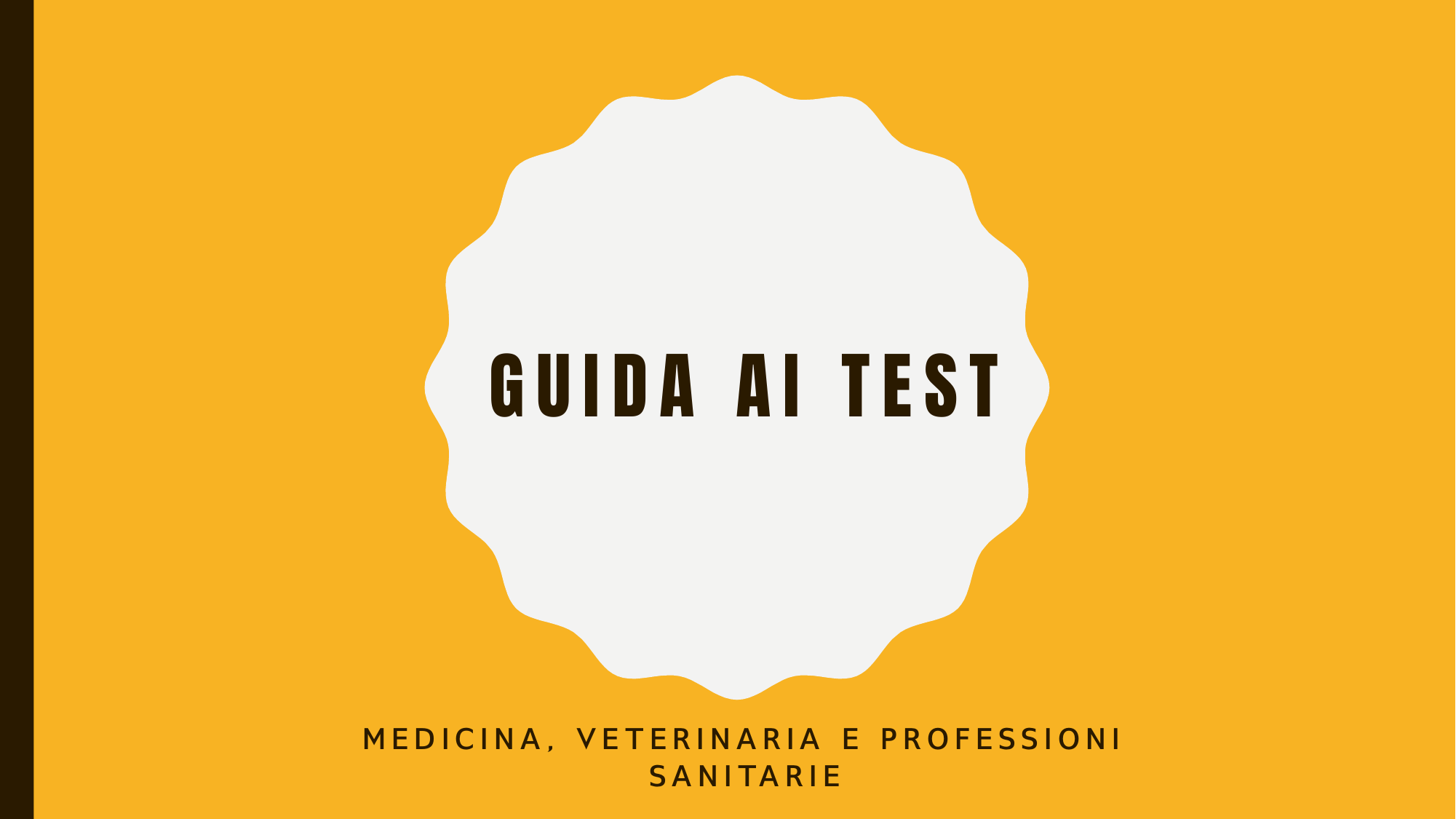

# Guida ai test
Medicina, veterinaria e professioni sanitarie